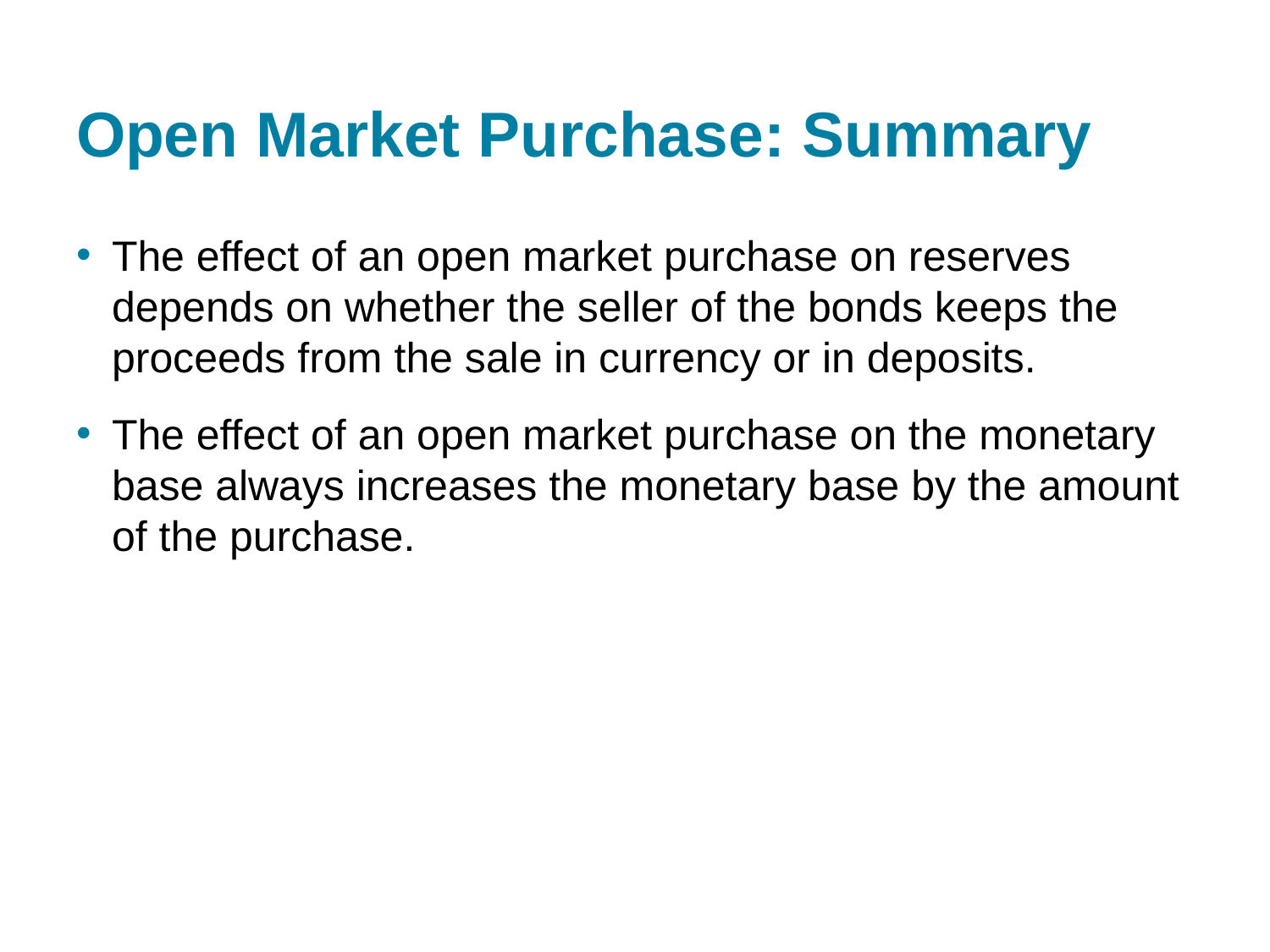

# Open Market Purchase: Summary
The effect of an open market purchase on reserves depends on whether the seller of the bonds keeps the proceeds from the sale in currency or in deposits.
The effect of an open market purchase on the monetary base always increases the monetary base by the amount of the purchase.